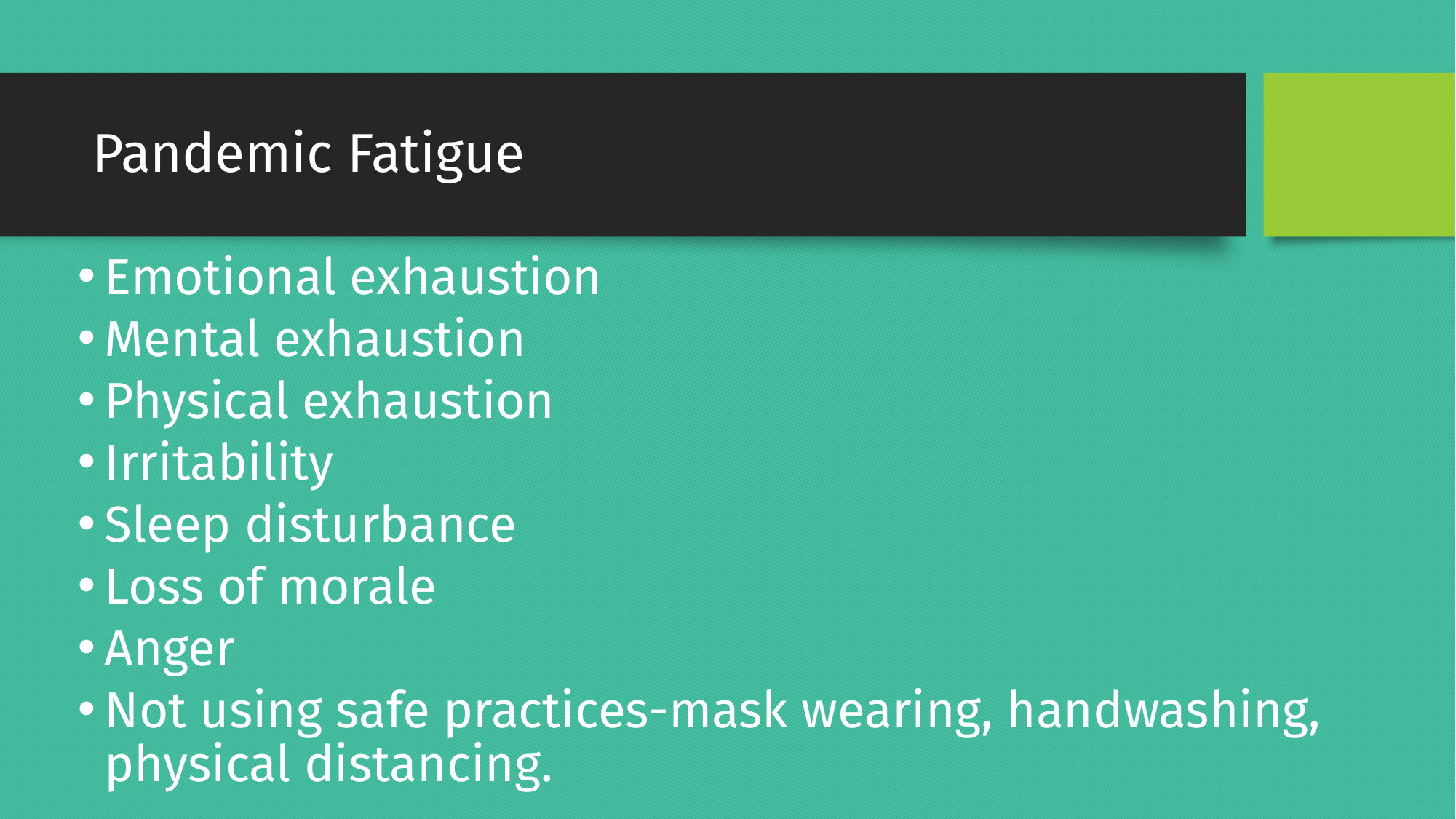

# Pandemic Fatigue
Emotional exhaustion
Mental exhaustion
Physical exhaustion
Irritability
Sleep disturbance
Loss of morale
Anger
Not using safe practices-mask wearing, handwashing, physical distancing.